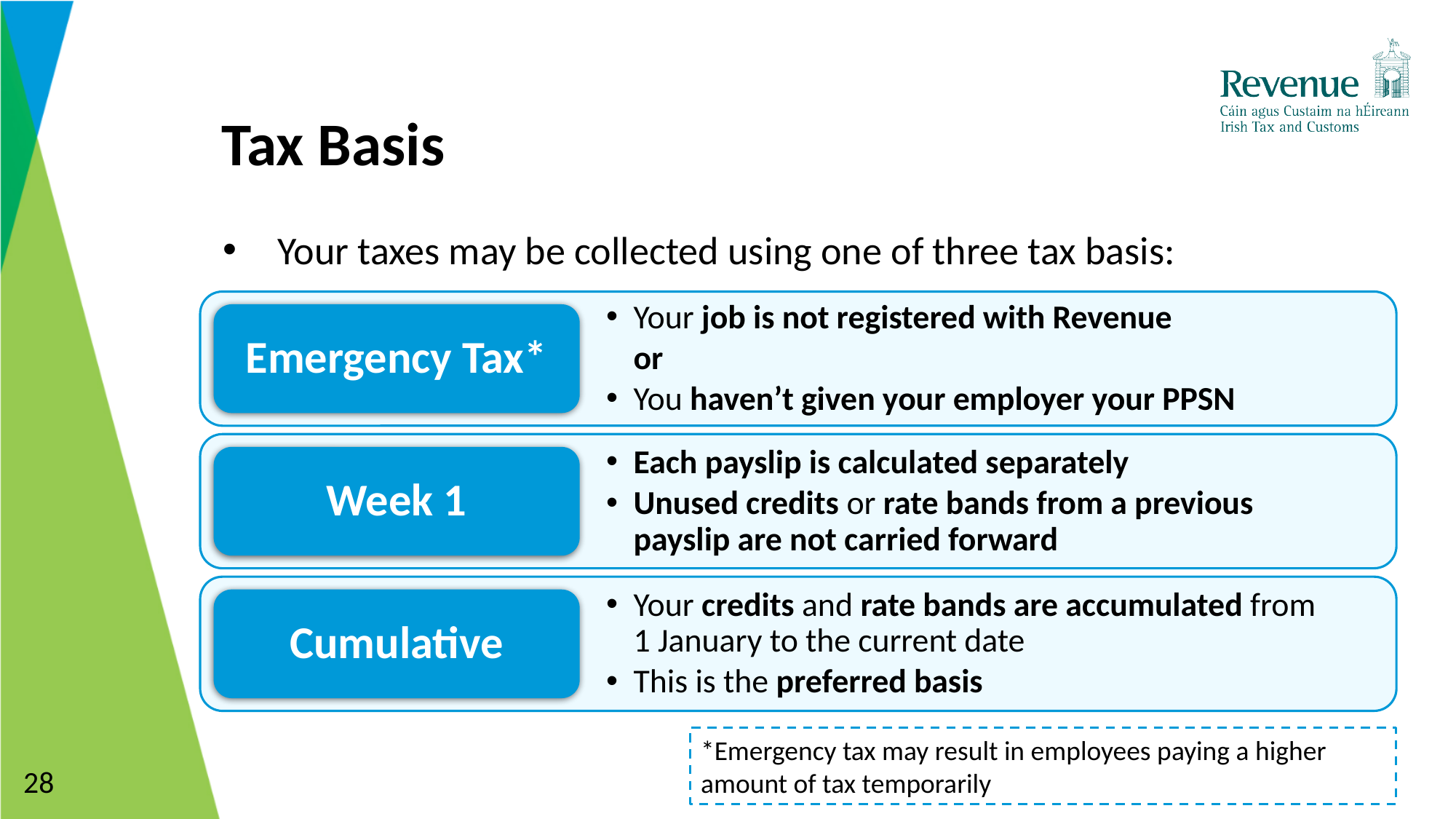

# Tax Basis
Your taxes may be collected using one of three tax basis:

Your job is not registered with Revenue
or
You haven’t given your employer your PPSN
Emergency Tax*
Each payslip is calculated separately
Unused credits or rate bands from a previous payslip are not carried forward
Week 1
Your credits and rate bands are accumulated from 1 January to the current date
This is the preferred basis
Cumulative
*Emergency tax may result in employees paying a higher amount of tax temporarily
28